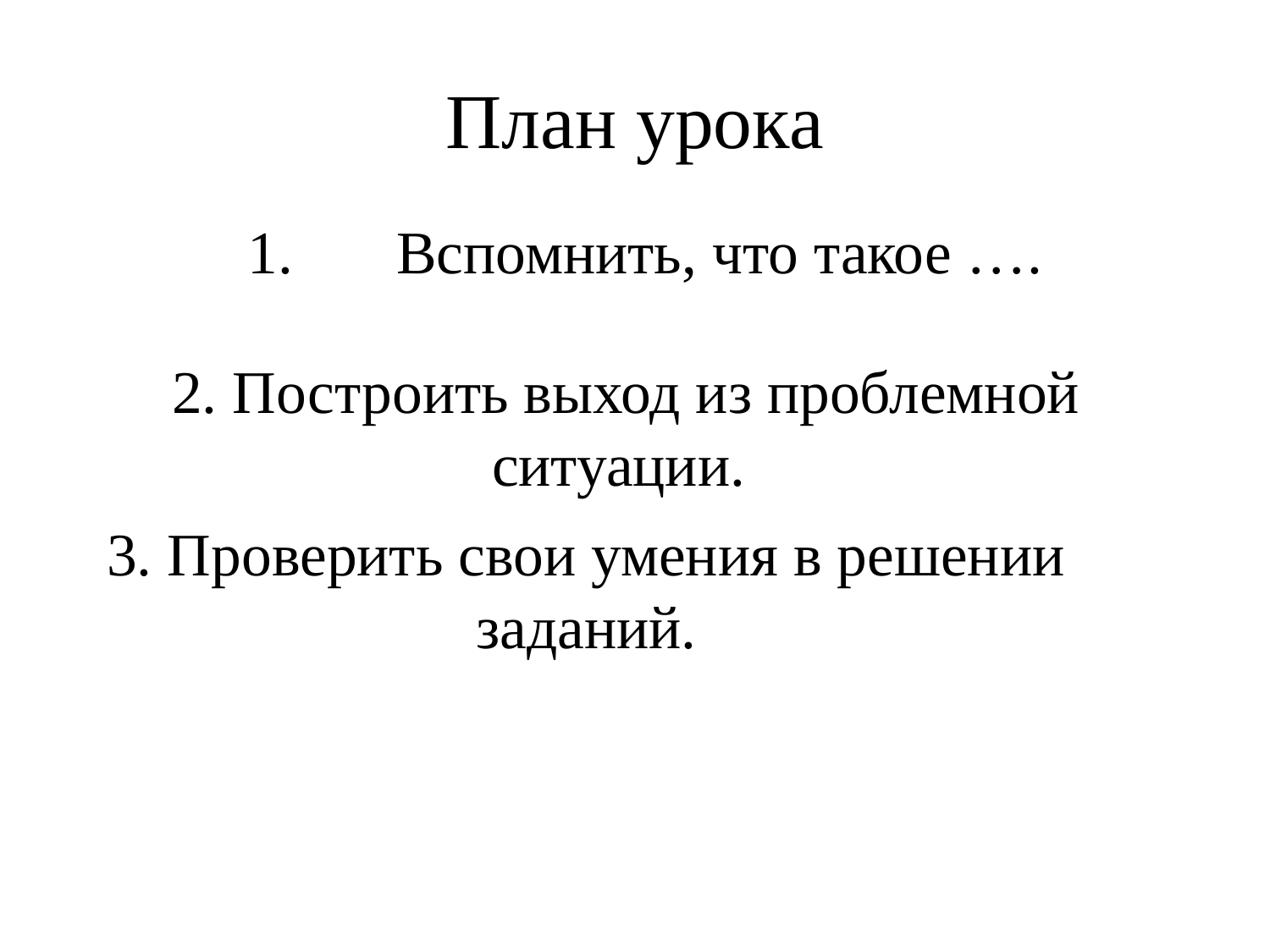

# План урока
Вспомнить, что такое ….

2. Построить выход из проблемной ситуации.
3. Проверить свои умения в решении заданий.